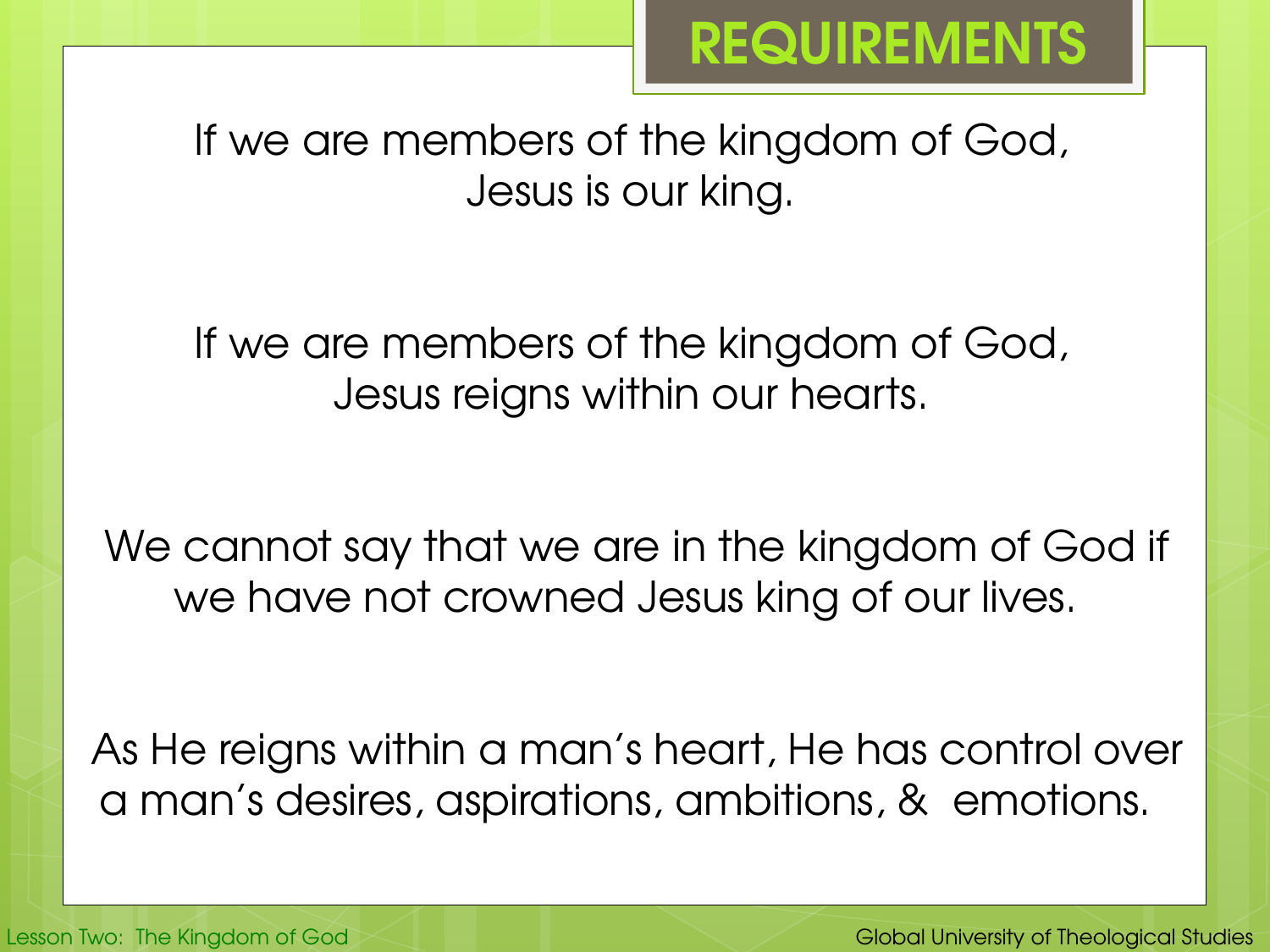

REQUIREMENTS
If we are members of the kingdom of God,
Jesus is our king.

If we are members of the kingdom of God,
Jesus reigns within our hearts.

We cannot say that we are in the kingdom of God if we have not crowned Jesus king of our lives.

As He reigns within a man’s heart, He has control over a man’s desires, aspirations, ambitions, &  emotions.
 Global University of Theological Studies
Lesson Two:  The Kingdom of God